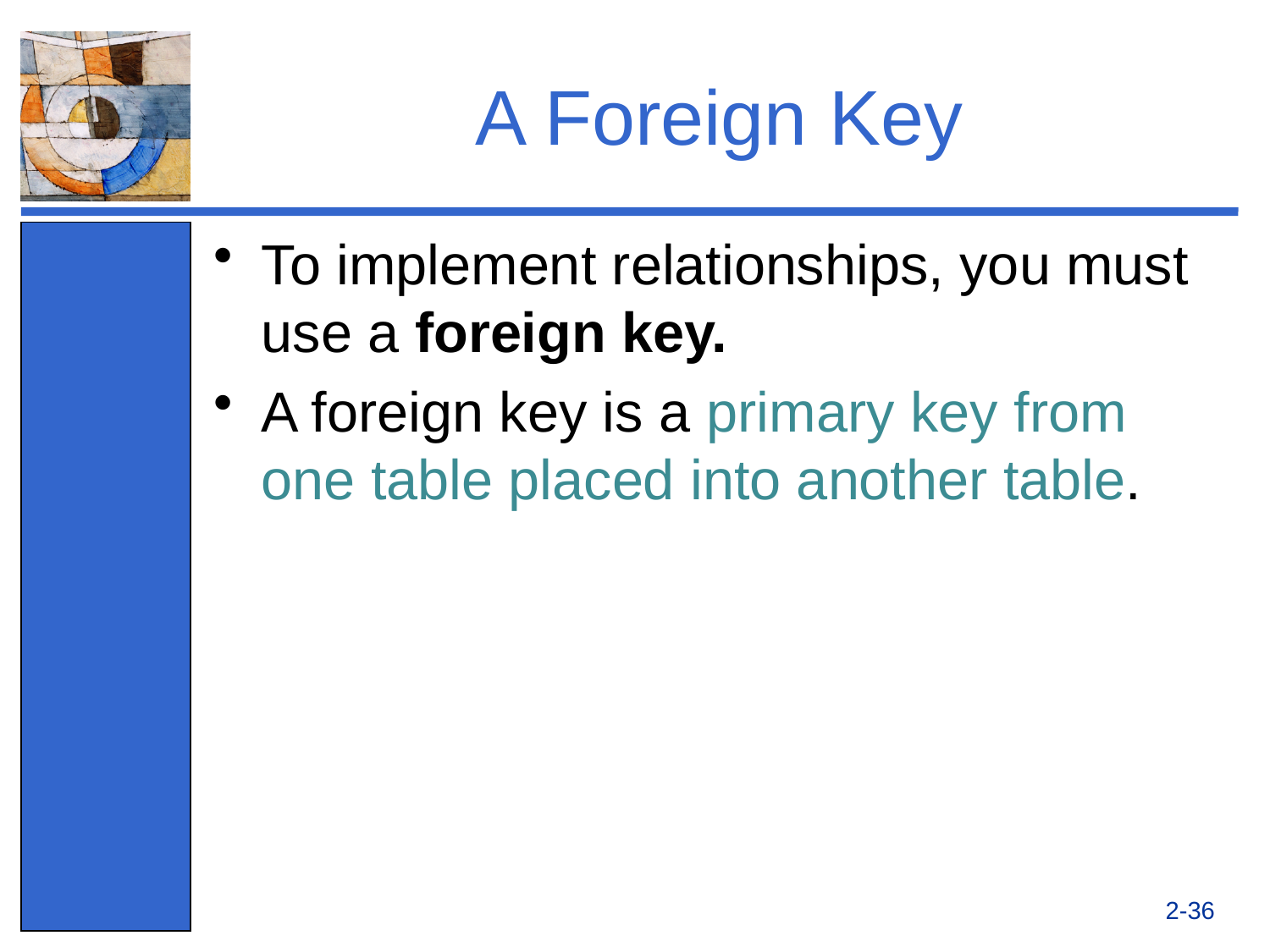

# A Foreign Key
To implement relationships, you must use a foreign key.
A foreign key is a primary key from one table placed into another table.
2-36